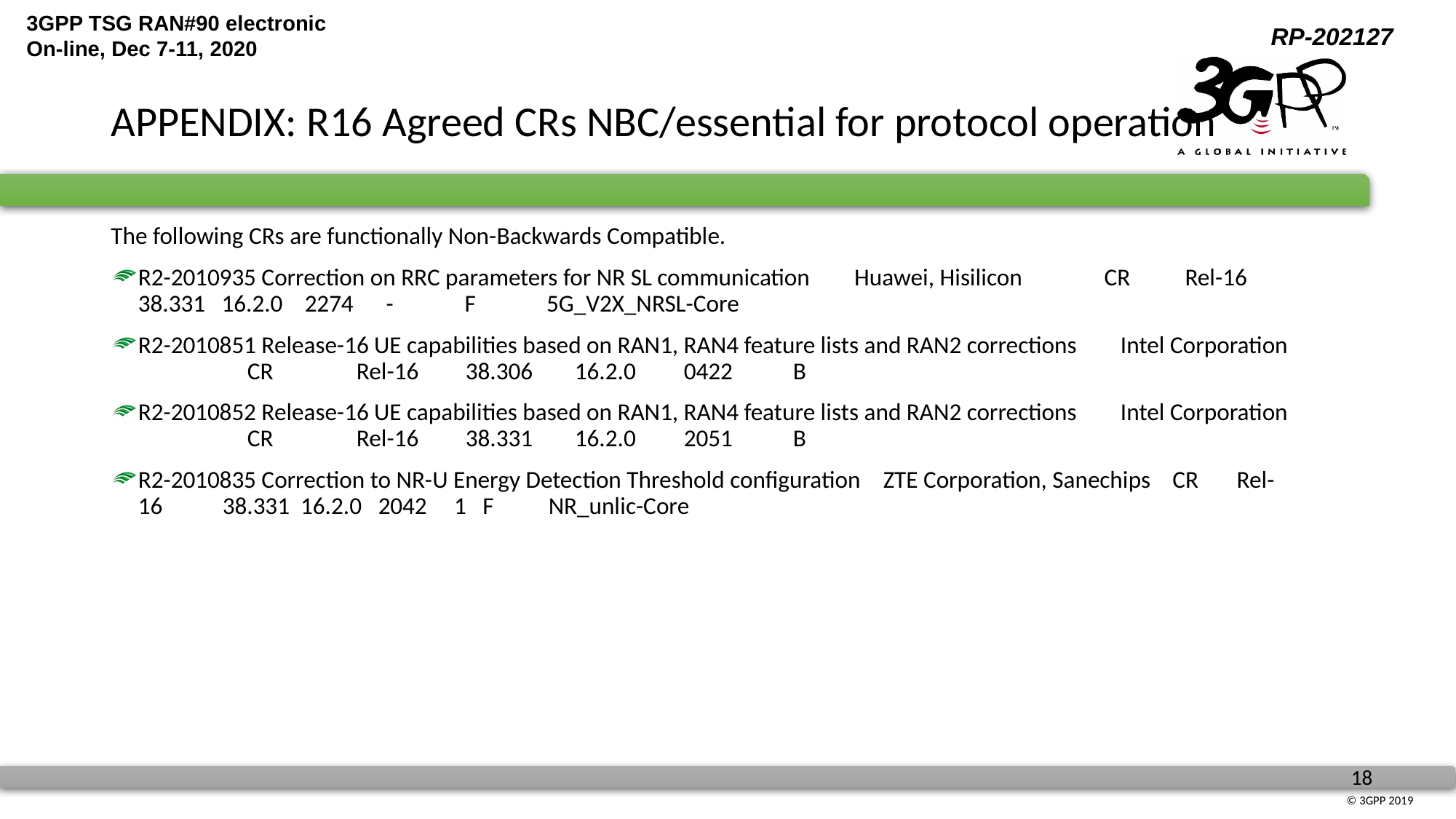

# APPENDIX: R16 Agreed CRs NBC/essential for protocol operation
The following CRs are functionally Non-Backwards Compatible.
R2-2010935 Correction on RRC parameters for NR SL communication        Huawei, Hisilicon               CR          Rel-16    38.331   16.2.0    2274      -             F             5G_V2X_NRSL-Core
R2-2010851 Release-16 UE capabilities based on RAN1, RAN4 feature lists and RAN2 corrections	Intel Corporation	CR	Rel-16	38.306	16.2.0	0422	B
R2-2010852 Release-16 UE capabilities based on RAN1, RAN4 feature lists and RAN2 corrections 	Intel Corporation	CR	Rel-16	38.331	16.2.0	2051	B
R2-2010835 Correction to NR-U Energy Detection Threshold configuration    ZTE Corporation, Sanechips    CR       Rel-16           38.331  16.2.0   2042     1   F          NR_unlic-Core